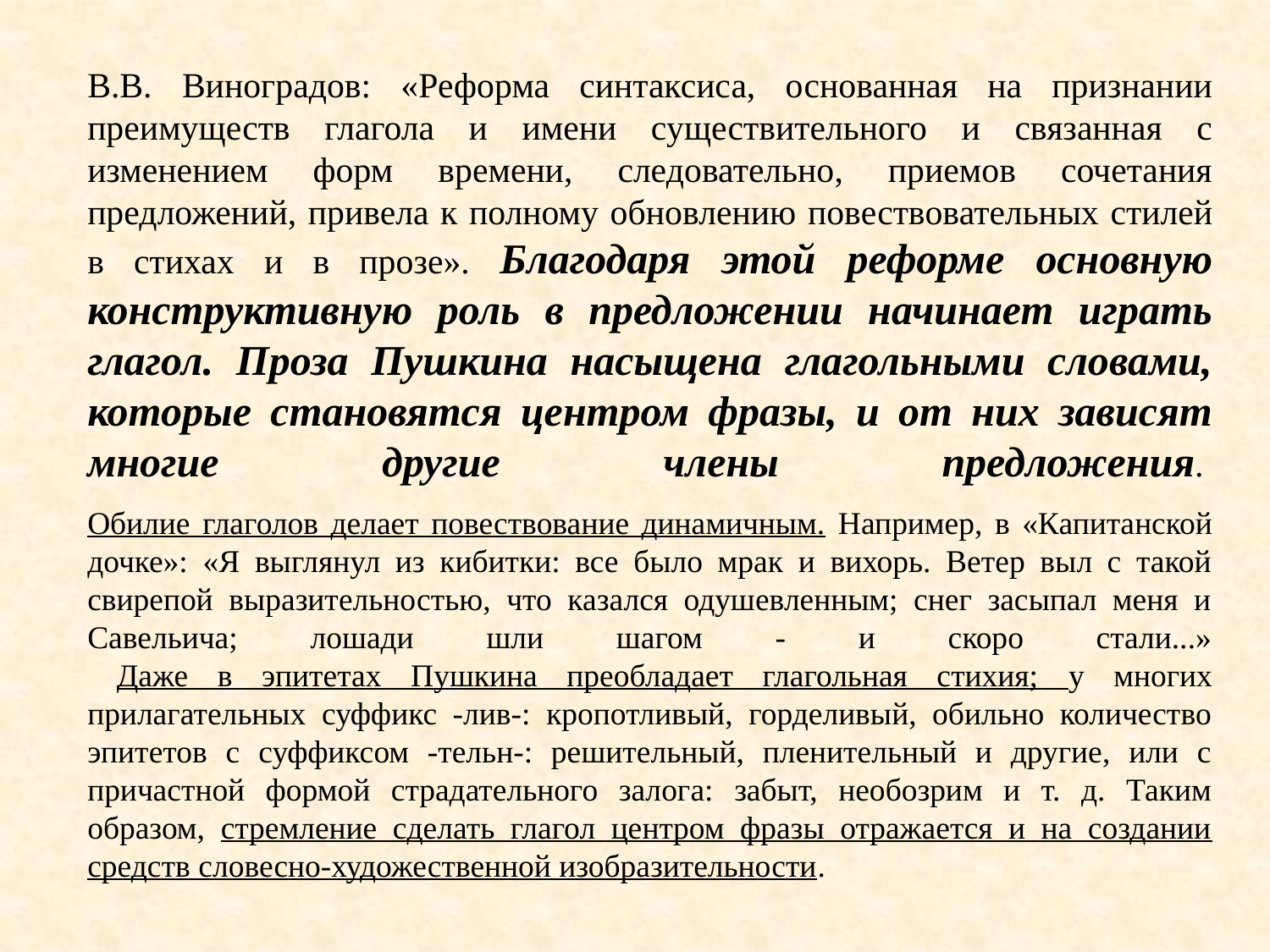

В.В. Виноградов: «Реформа синтаксиса, основанная на признании преимуществ глагола и имени существительного и связанная с изменением форм времени, следовательно, приемов сочетания предложений, привела к полному обновлению повествовательных стилей в стихах и в прозе». Благодаря этой реформе основную конструктивную роль в предложении начинает играть глагол. Проза Пушкина насыщена глагольными словами, которые становятся центром фразы, и от них зависят многие другие члены предложения.
Обилие глаголов делает повествование динамичным. Например, в «Капитанской дочке»: «Я выглянул из кибитки: все было мрак и вихорь. Ветер выл с такой свирепой выразительностью, что казался одушевленным; снег засыпал меня и Савельича; лошади шли шагом - и скоро стали...»
 Даже в эпитетах Пушкина преобладает глагольная стихия; у многих прилагательных суффикс -лив-: кропотливый, горделивый, обильно количество эпитетов с суффиксом -тельн-: решительный, пленительный и другие, или с причастной формой страдательного залога: забыт, необозрим и т. д. Таким образом, стремление сделать глагол центром фразы отражается и на создании средств словесно-художественной изобразительности.